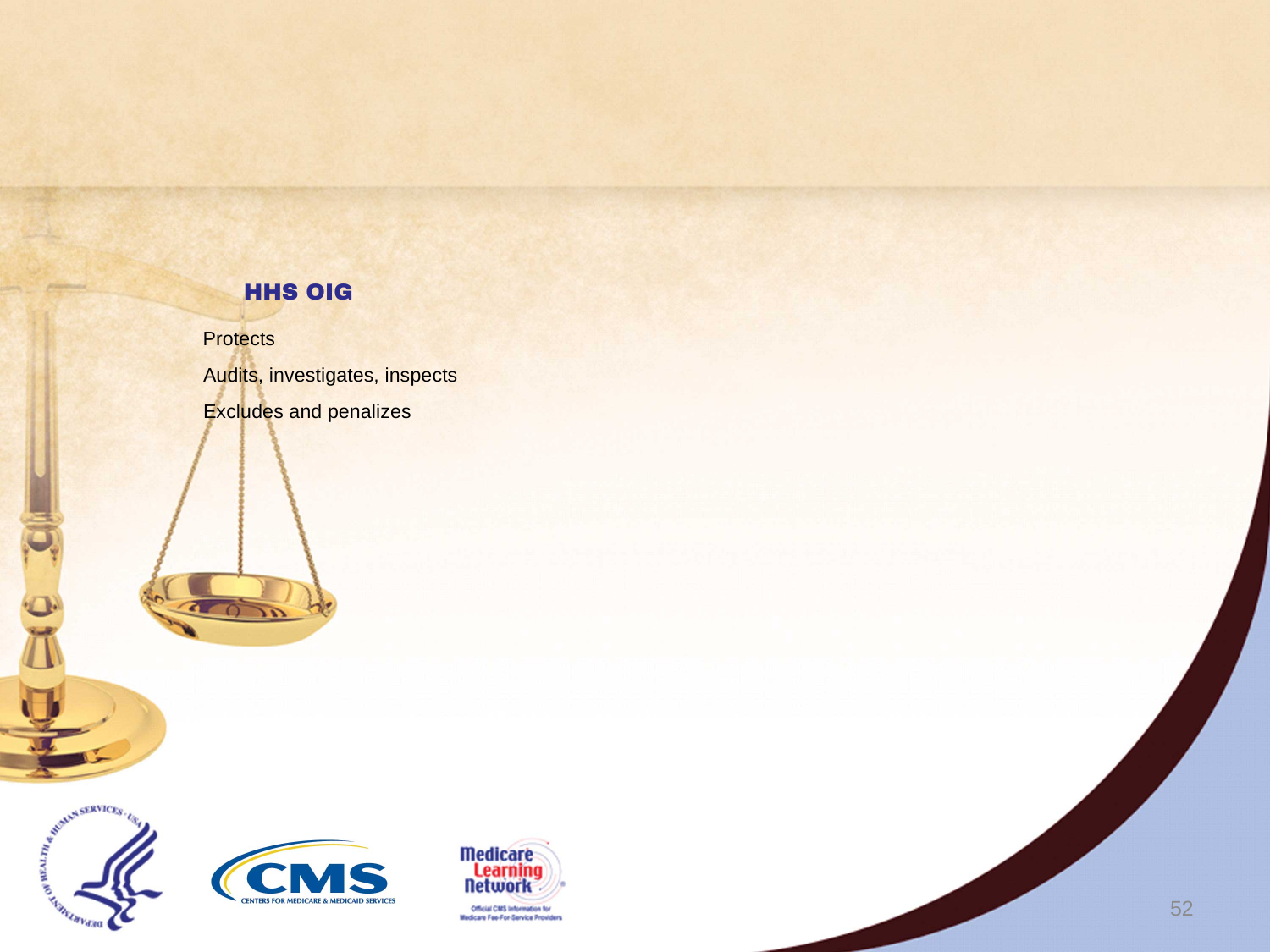

# HHS OIG Protects
Audits, investigates, inspects
Excludes and penalizes

52